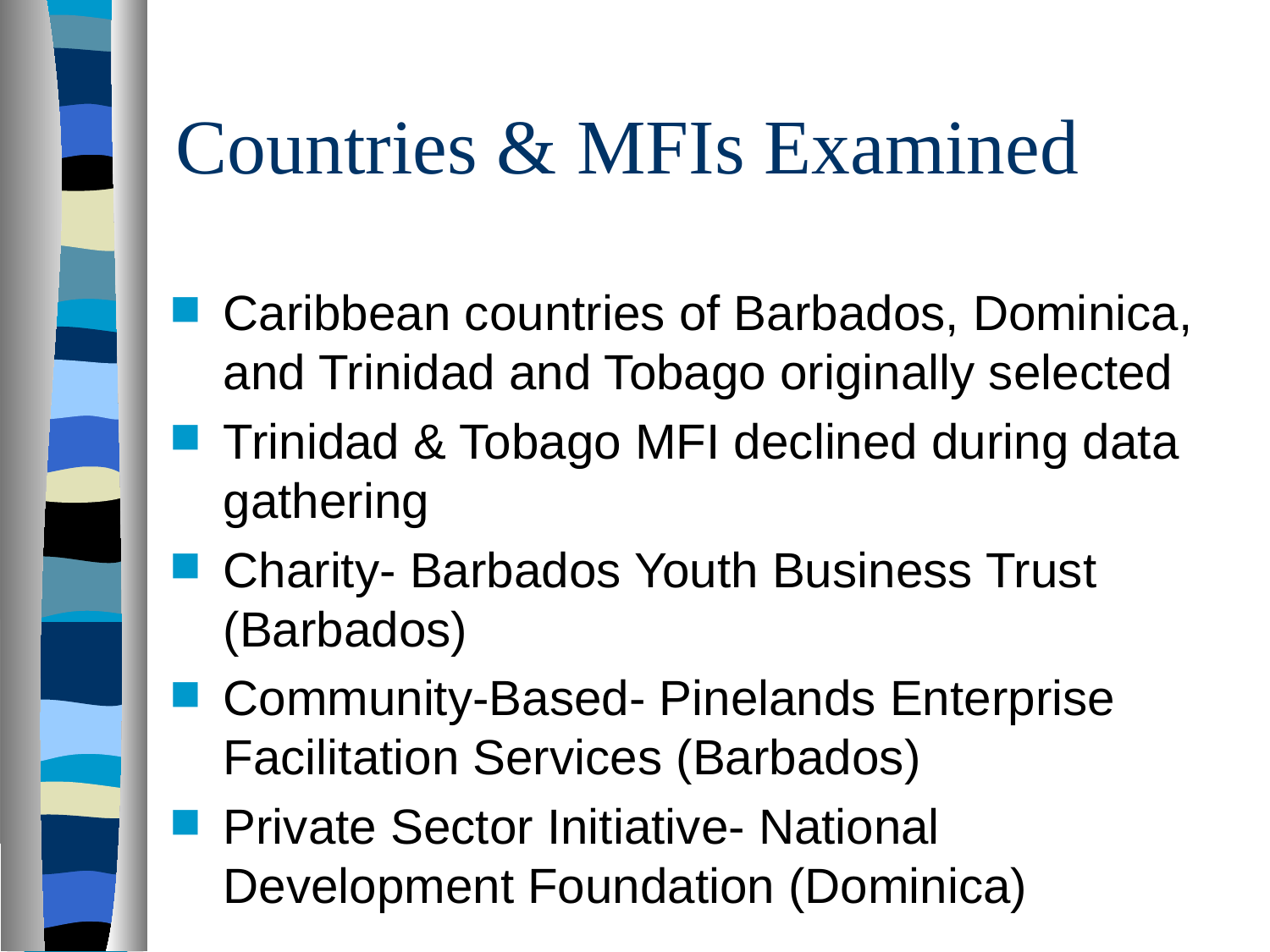

# Countries & MFIs Examined
Caribbean countries of Barbados, Dominica, and Trinidad and Tobago originally selected
Trinidad & Tobago MFI declined during data gathering
Charity- Barbados Youth Business Trust (Barbados)
Community-Based- Pinelands Enterprise Facilitation Services (Barbados)
Private Sector Initiative- National Development Foundation (Dominica)